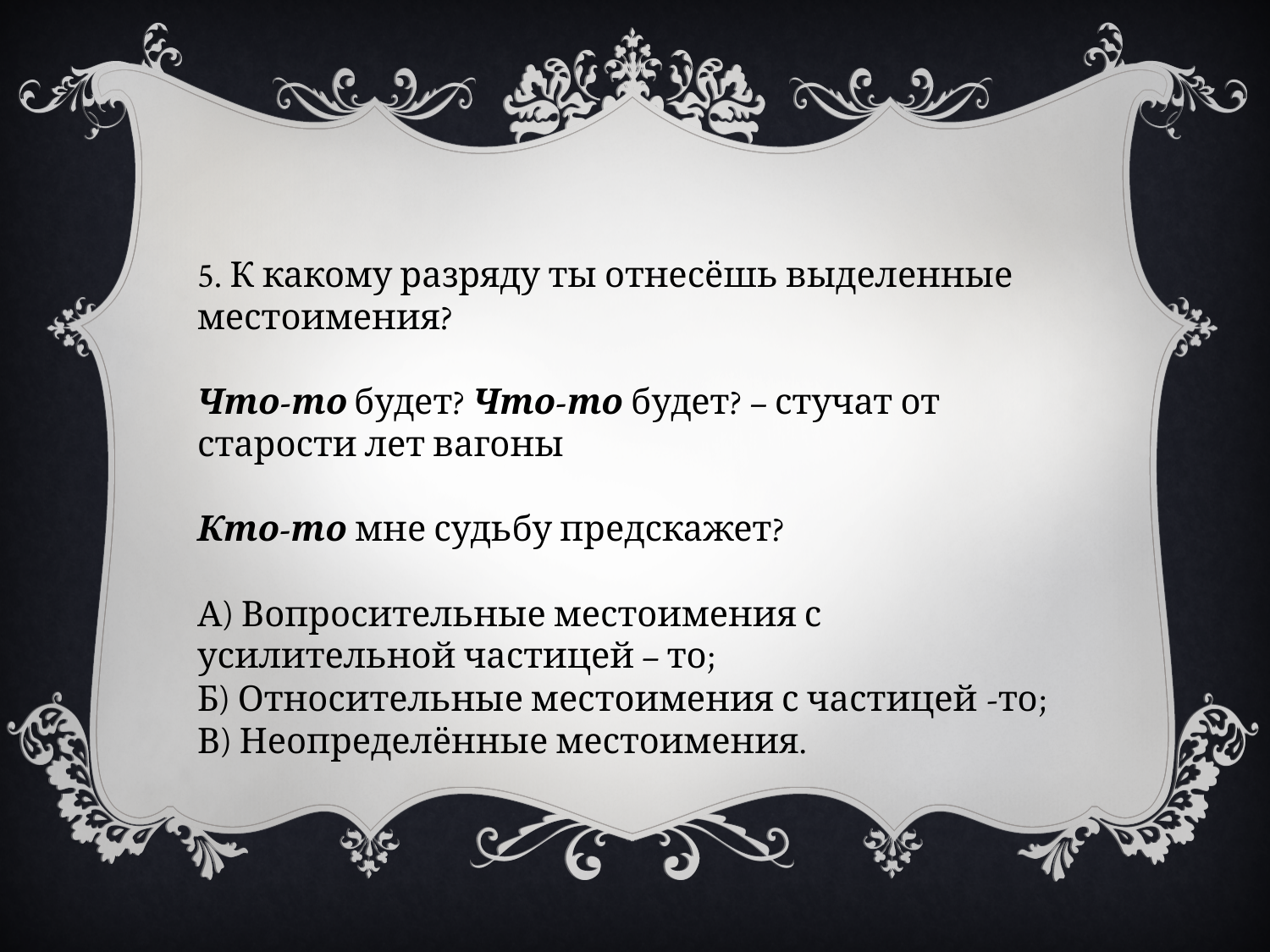

5. К какому разряду ты отнесёшь выделенные местоимения?

Что-то будет? Что-то будет? – стучат от старости лет вагоны

Кто-то мне судьбу предскажет?

А) Вопросительные местоимения с усилительной частицей – то;
Б) Относительные местоимения с частицей -то;
В) Неопределённые местоимения.